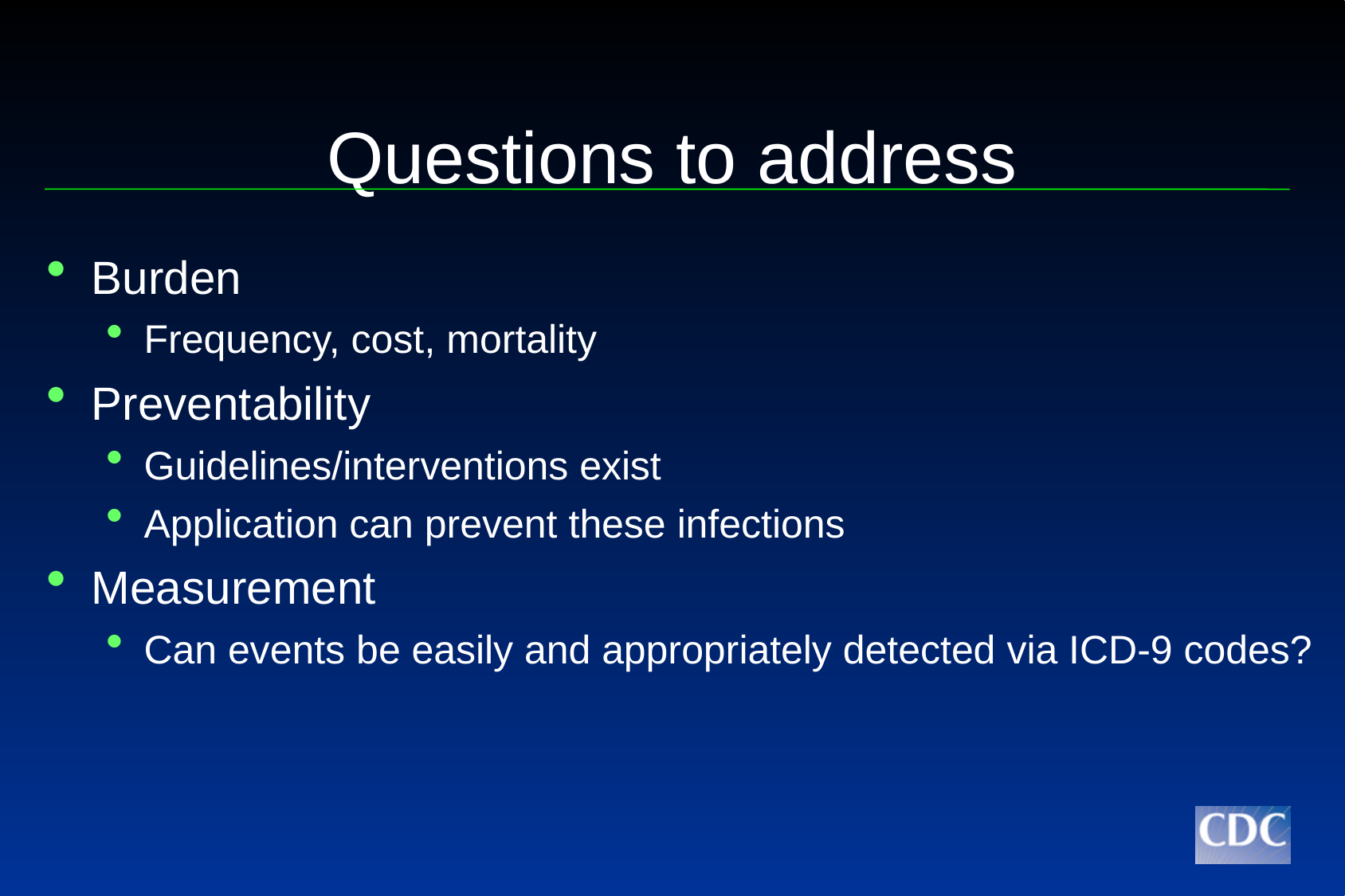

# Questions to address

Burden
Frequency, cost, mortality
Preventability
Guidelines/interventions exist
Application can prevent these infections
Measurement
Can events be easily and appropriately detected via ICD-9 codes?